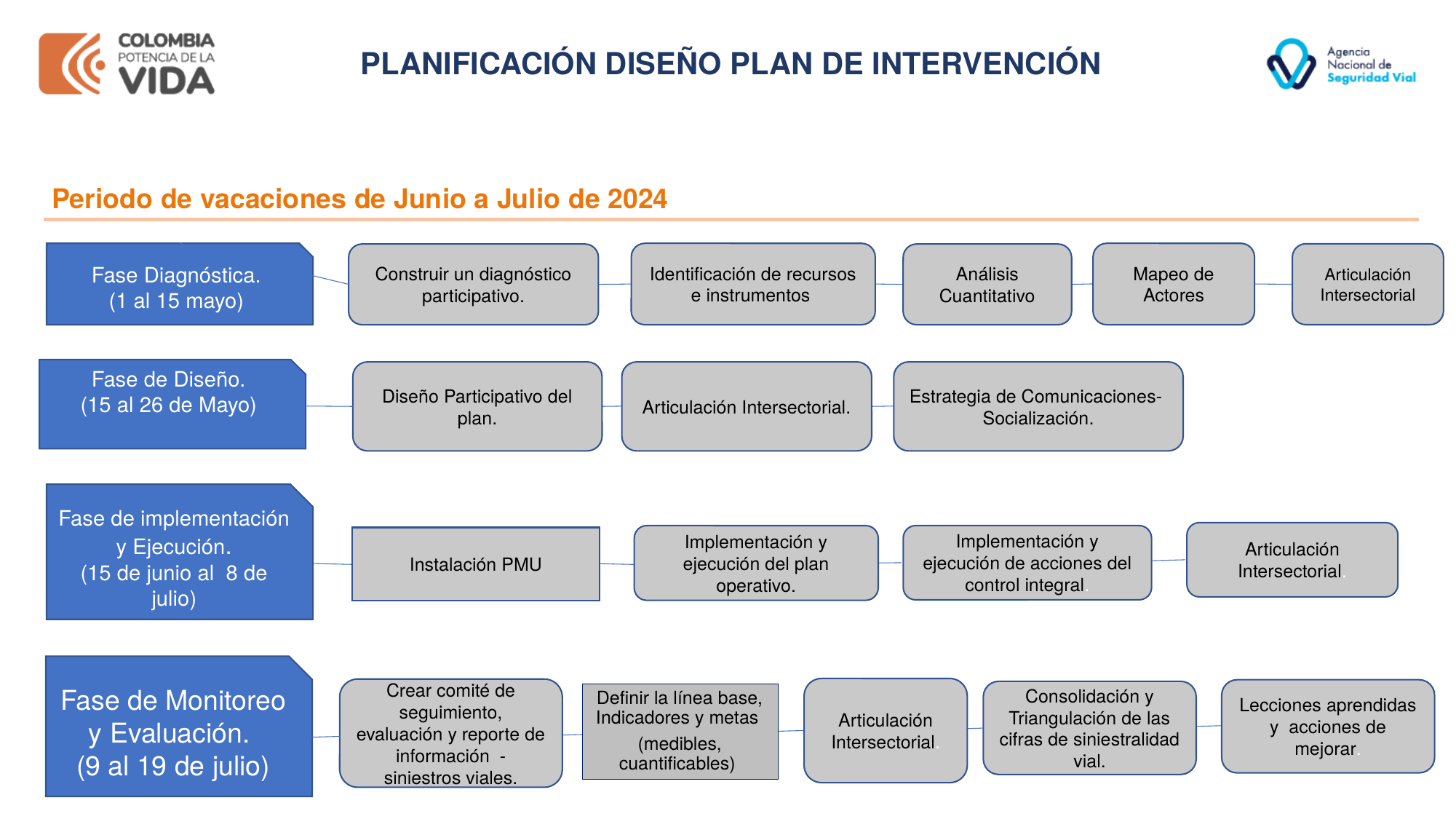

PLANIFICACIÓN DISEÑO PLAN DE INTERVENCIÓN
Periodo de vacaciones de Junio a Julio de 2024
Fase Diagnóstica.
(1 al 15 mayo)
Identificación de recursos e instrumentos
Mapeo de Actores
Articulación Intersectorial
Construir un diagnóstico participativo.
Análisis Cuantitativo
Fase de Diseño.
(15 al 26 de Mayo)

Diseño Participativo del plan.
Estrategia de Comunicaciones-  Socialización.
Articulación Intersectorial.
Fase de implementación y Ejecución.
(15 de junio al  8 de julio)
Articulación Intersectorial.
Implementación y ejecución de acciones del control integral.
Implementación y ejecución del plan operativo.
Instalación PMU
Fase de Monitoreo y Evaluación.
(9 al 19 de julio)
Articulación Intersectorial.
Crear comité de seguimiento, evaluación y reporte de información  - siniestros viales.
Lecciones aprendidas y  acciones de mejorar.
Consolidación y Triangulación de las cifras de siniestralidad vial.
Definir la línea base, Indicadores y metas
(medibles, cuantificables)